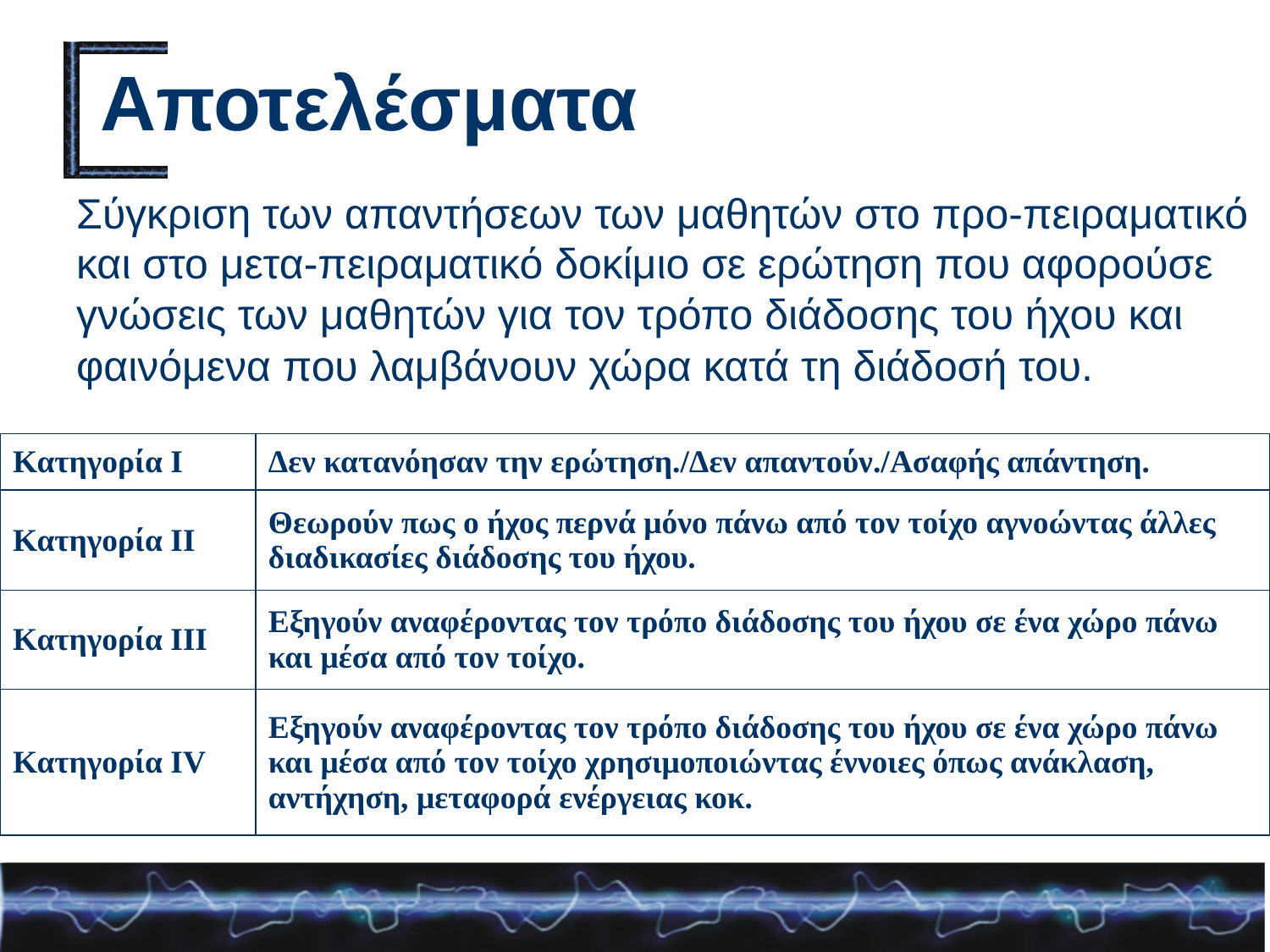

# Αποτελέσματα
Σύγκριση των απαντήσεων των μαθητών στο προ-πειραματικό και στο μετα-πειραματικό δοκίμιο σε ερώτηση που αφορούσε γνώσεις των μαθητών για τον τρόπο διάδοσης του ήχου και φαινόμενα που λαμβάνουν χώρα κατά τη διάδοσή του.

| Κατηγορία Ι | Δεν κατανόησαν την ερώτηση./Δεν απαντούν./Ασαφής απάντηση. |
| --- | --- |
| Κατηγορία ΙΙ | Θεωρούν πως ο ήχος περνά μόνο πάνω από τον τοίχο αγνοώντας άλλες διαδικασίες διάδοσης του ήχου. |
| Κατηγορία ΙΙΙ | Εξηγούν αναφέροντας τον τρόπο διάδοσης του ήχου σε ένα χώρο πάνω και μέσα από τον τοίχο. |
| Κατηγορία ΙV | Εξηγούν αναφέροντας τον τρόπο διάδοσης του ήχου σε ένα χώρο πάνω και μέσα από τον τοίχο χρησιμοποιώντας έννοιες όπως ανάκλαση, αντήχηση, μεταφορά ενέργειας κοκ. |